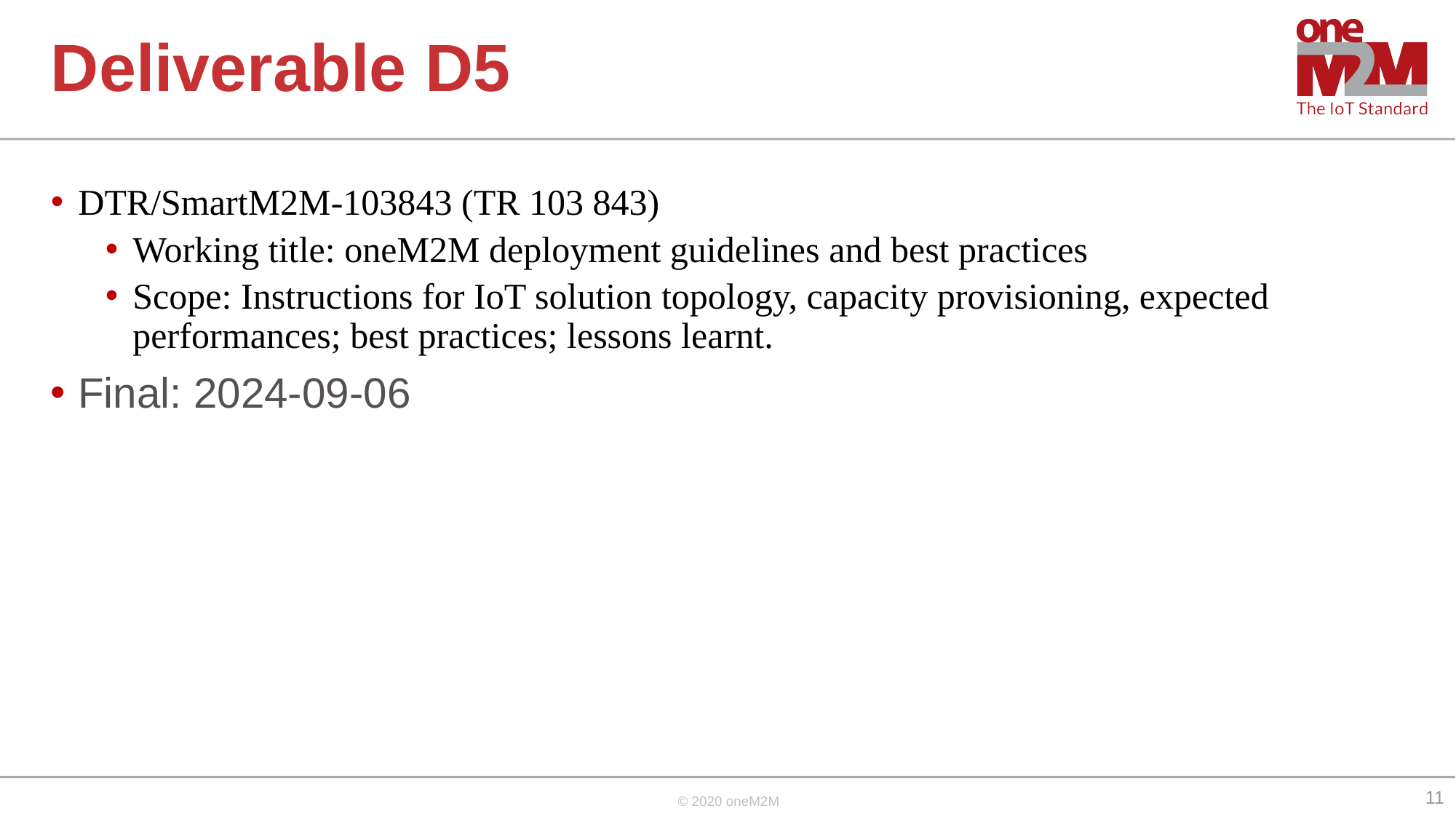

# Deliverable D5
DTR/SmartM2M-103843 (TR 103 843)
Working title: oneM2M deployment guidelines and best practices
Scope: Instructions for IoT solution topology, capacity provisioning, expected performances; best practices; lessons learnt.
Final: 2024-09-06

11